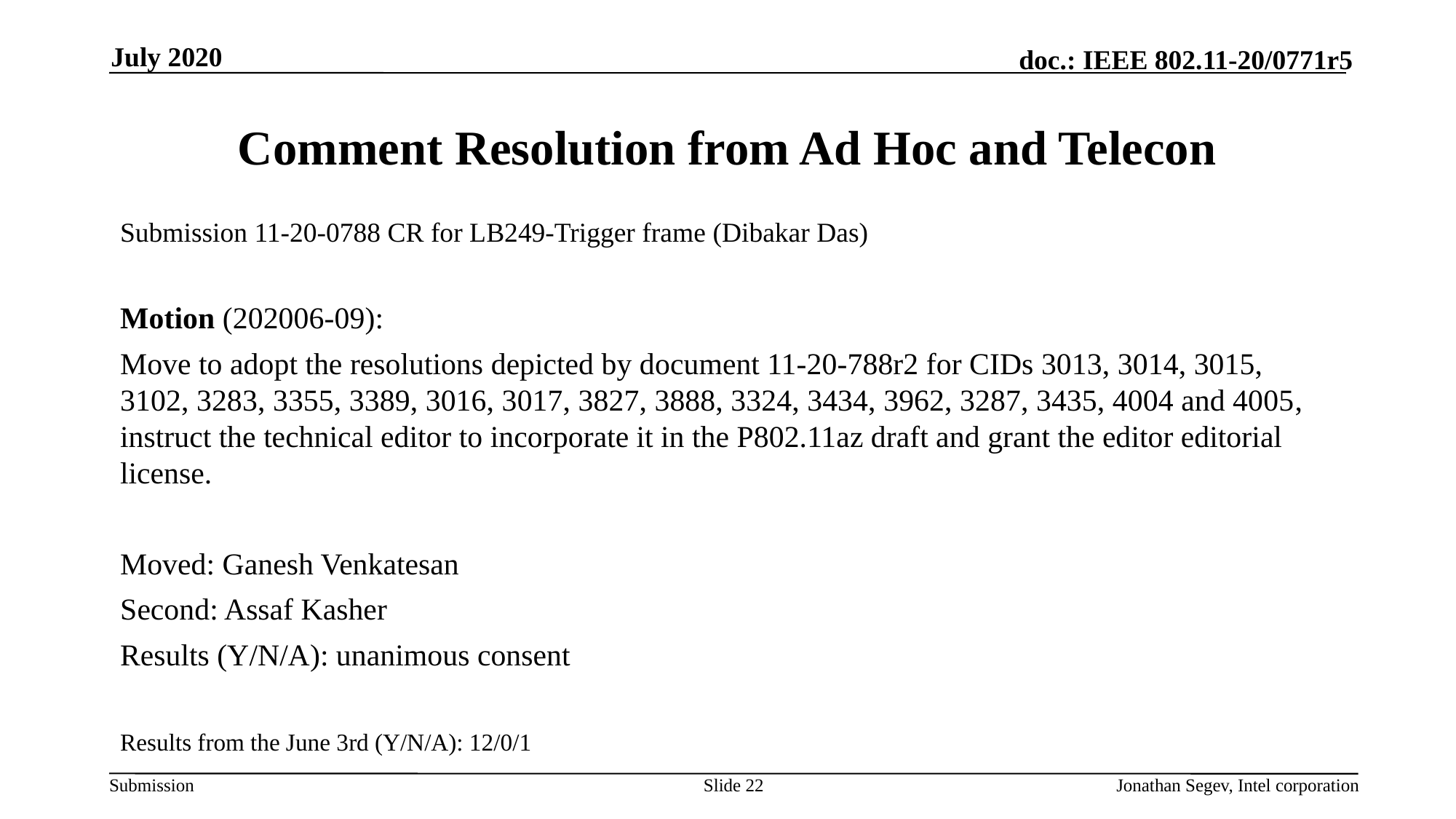

July 2020
# Comment Resolution from Ad Hoc and Telecon
Submission 11-20-0788 CR for LB249-Trigger frame (Dibakar Das)

Motion (202006-09):
Move to adopt the resolutions depicted by document 11-20-788r2 for CIDs 3013, 3014, 3015, 3102, 3283, 3355, 3389, 3016, 3017, 3827, 3888, 3324, 3434, 3962, 3287, 3435, 4004 and 4005, instruct the technical editor to incorporate it in the P802.11az draft and grant the editor editorial license.

Moved: Ganesh Venkatesan
Second: Assaf Kasher
Results (Y/N/A): unanimous consent

Results from the June 3rd (Y/N/A): 12/0/1

Slide 22
Jonathan Segev, Intel corporation